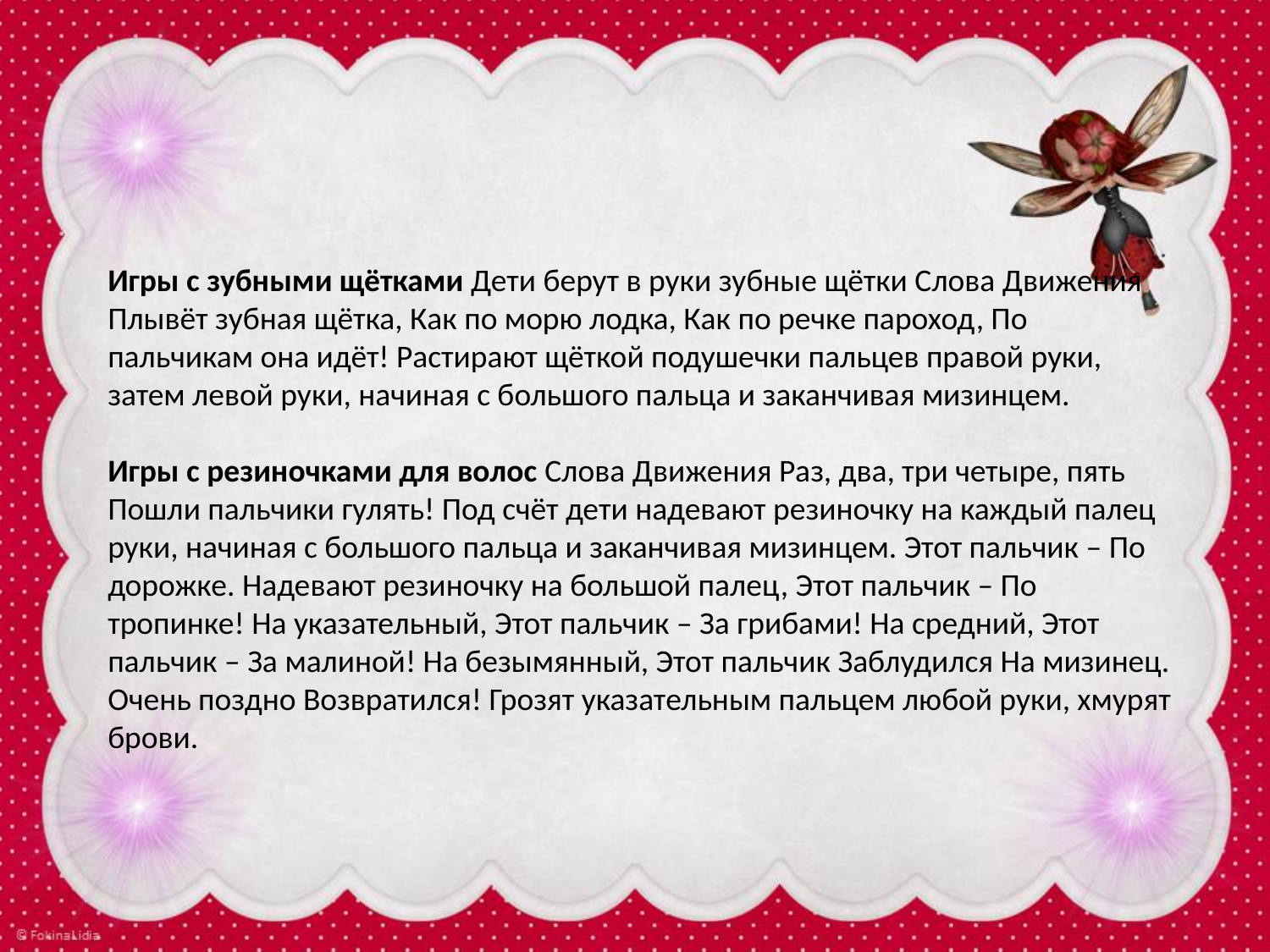

#
Игры с зубными щётками Дети берут в руки зубные щётки Слова Движения Плывёт зубная щётка, Как по морю лодка, Как по речке пароход, По пальчикам она идёт! Растирают щёткой подушечки пальцев правой руки, затем левой руки, начиная с большого пальца и заканчивая мизинцем.

Игры с резиночками для волос Слова Движения Раз, два, три четыре, пять Пошли пальчики гулять! Под счёт дети надевают резиночку на каждый палец руки, начиная с большого пальца и заканчивая мизинцем. Этот пальчик – По дорожке. Надевают резиночку на большой палец, Этот пальчик – По тропинке! На указательный, Этот пальчик – За грибами! На средний, Этот пальчик – За малиной! На безымянный, Этот пальчик Заблудился На мизинец. Очень поздно Возвратился! Грозят указательным пальцем любой руки, хмурят брови.